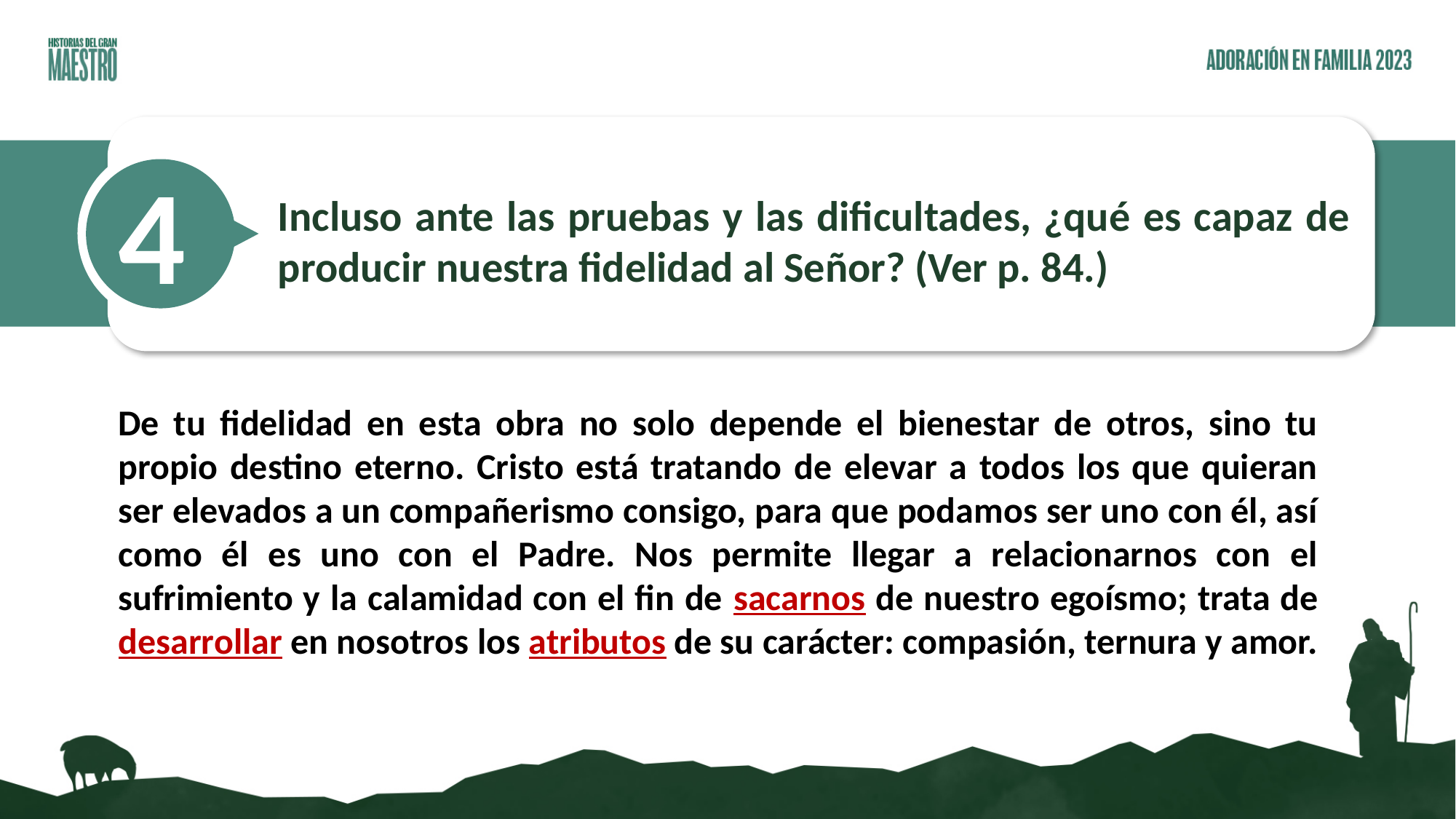

4
Incluso ante las pruebas y las dificultades, ¿qué es capaz de producir nuestra fidelidad al Señor? (Ver p. 84.)
De tu fidelidad en esta obra no solo depende el bienestar de otros, sino tu propio destino eterno. Cristo está tratando de elevar a todos los que quieran ser elevados a un compañerismo consigo, para que podamos ser uno con él, así como él es uno con el Padre. Nos permite llegar a relacionarnos con el sufrimiento y la calamidad con el fin de sacarnos de nuestro egoísmo; trata de desarrollar en nosotros los atributos de su carácter: compasión, ternura y amor.